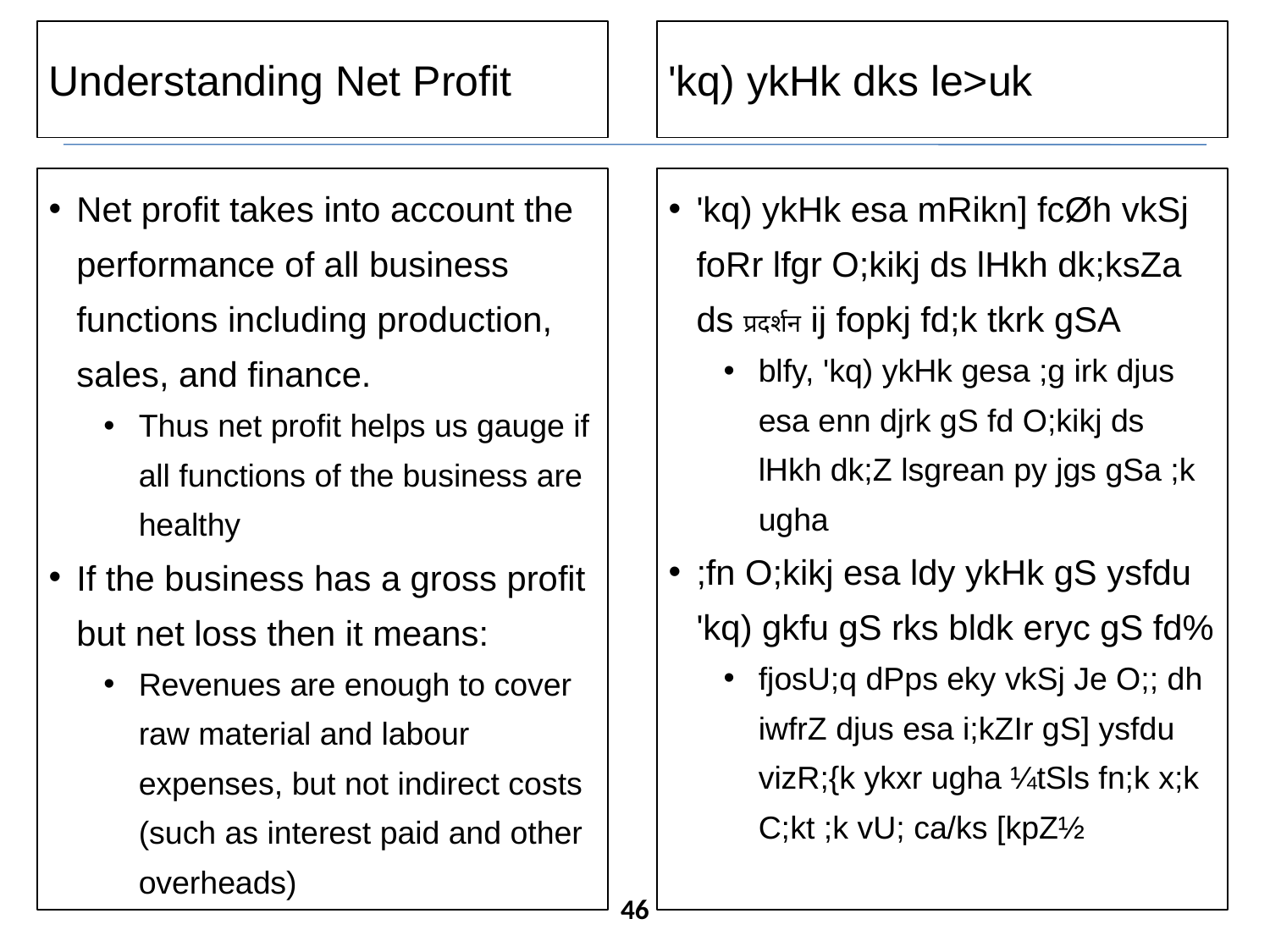

Understanding Net Profit
'kq) ykHk dks le>uk

Net profit takes into account the performance of all business functions including production, sales, and finance.
Thus net profit helps us gauge if all functions of the business are healthy
If the business has a gross profit but net loss then it means:
Revenues are enough to cover raw material and labour expenses, but not indirect costs (such as interest paid and other overheads)
'kq) ykHk esa mRikn] fcØh vkSj foRr lfgr O;kikj ds lHkh dk;ksZa ds प्रदर्शन ij fopkj fd;k tkrk gSA
blfy, 'kq) ykHk gesa ;g irk djus esa enn djrk gS fd O;kikj ds lHkh dk;Z lsgrean py jgs gSa ;k ugha
;fn O;kikj esa ldy ykHk gS ysfdu 'kq) gkfu gS rks bldk eryc gS fd%
fjosU;q dPps eky vkSj Je O;; dh iwfrZ djus esa i;kZIr gS] ysfdu vizR;{k ykxr ugha ¼tSls fn;k x;k C;kt ;k vU; ca/ks [kpZ½
46